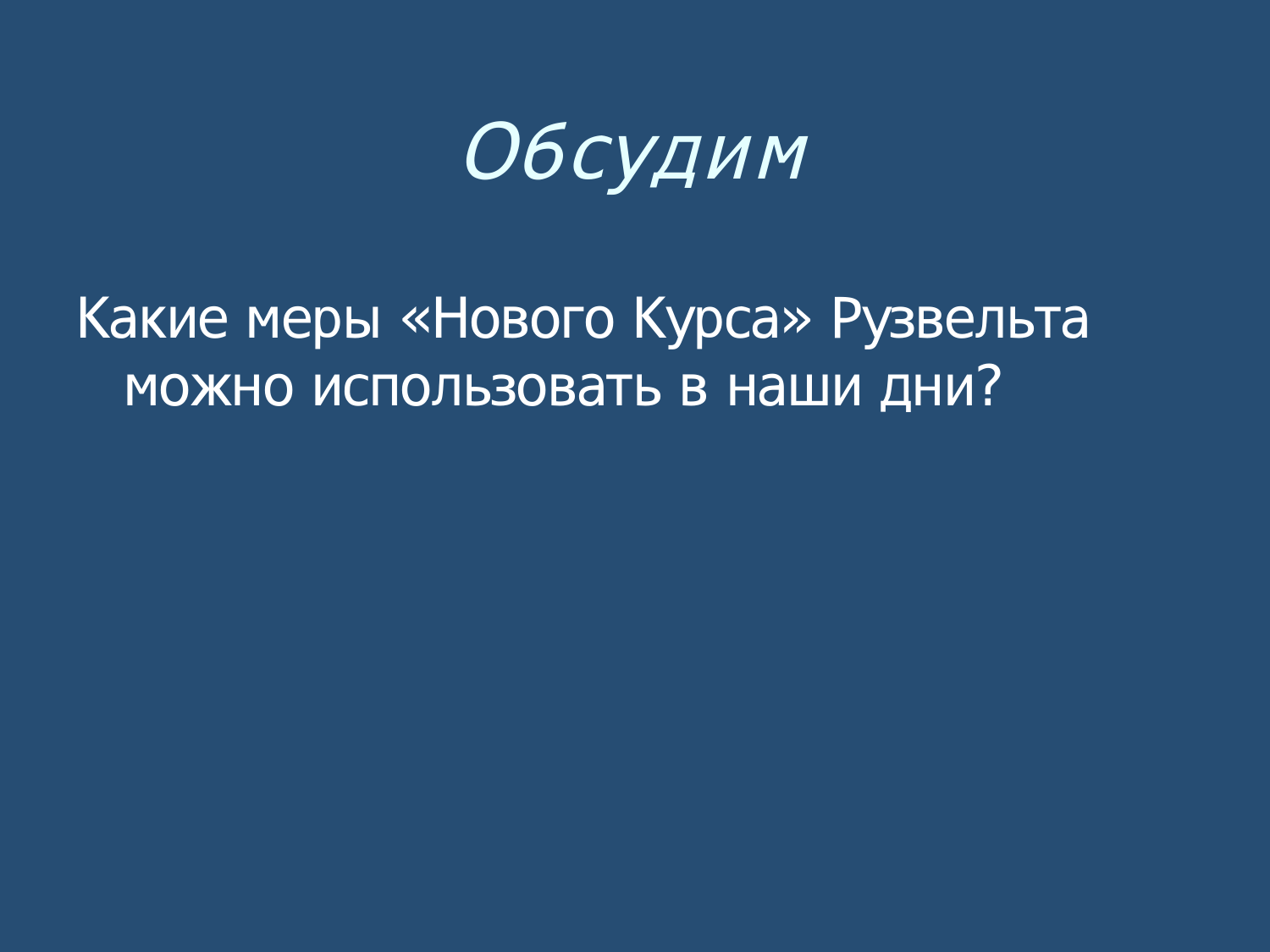

# Обсудим
Какие меры «Нового Курса» Рузвельта можно использовать в наши дни?